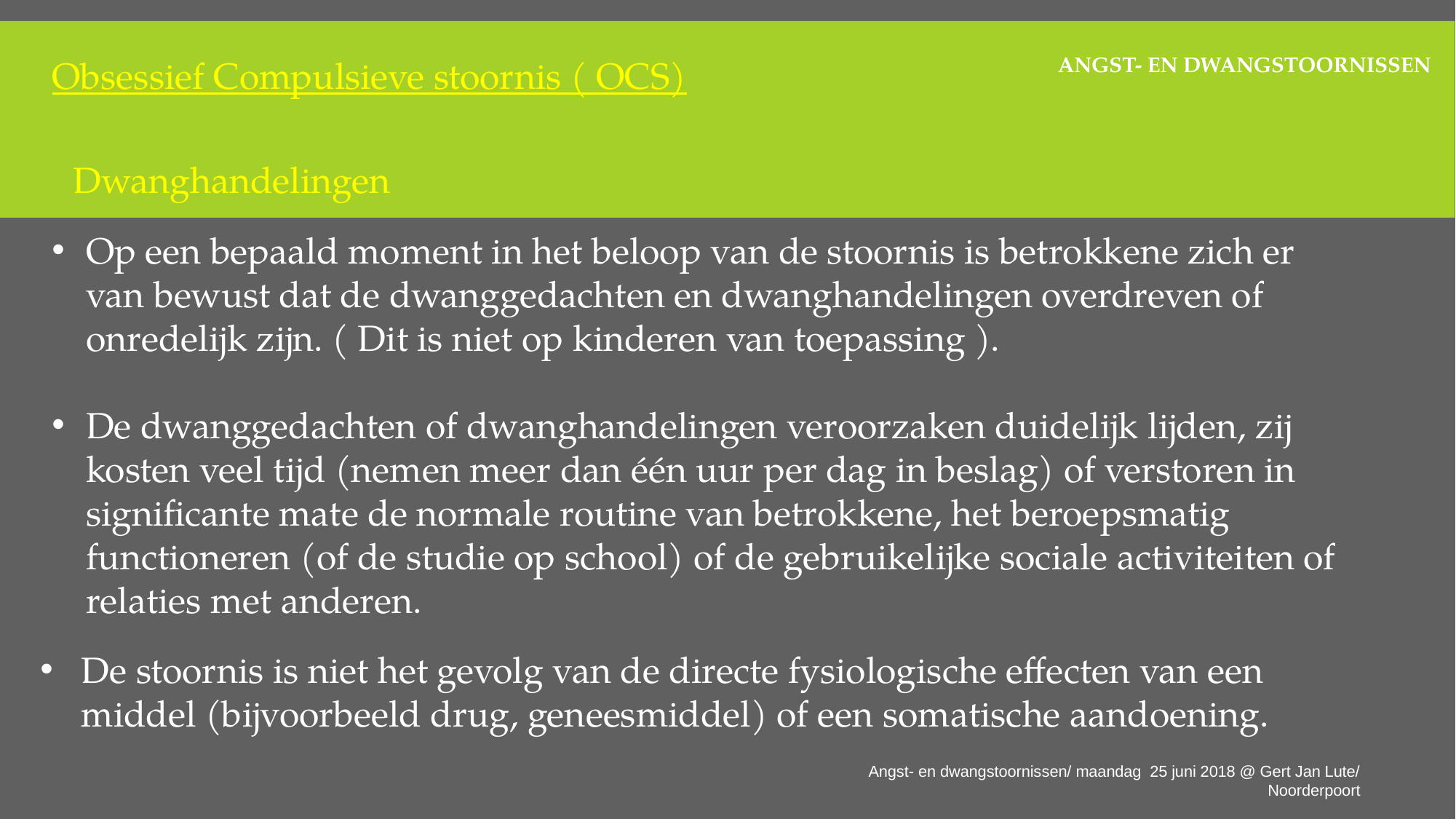

# Angst- en dwangstoornissen
Obsessief Compulsieve stoornis ( OCS)
Dwanghandelingen
Op een bepaald moment in het beloop van de stoornis is betrokkene zich er van bewust dat de dwanggedachten en dwanghandelingen overdreven of onredelijk zijn. ( Dit is niet op kinderen van toepassing ).

De dwanggedachten of dwanghandelingen veroorzaken duidelijk lijden, zij kosten veel tijd (nemen meer dan één uur per dag in beslag) of verstoren in significante mate de normale routine van betrokkene, het beroepsmatig functioneren (of de studie op school) of de gebruikelijke sociale activiteiten of relaties met anderen.

De stoornis is niet het gevolg van de directe fysiologische effecten van een middel (bijvoorbeeld drug, geneesmiddel) of een somatische aandoening.
Angst- en dwangstoornissen/ maandag  25 juni 2018 @ Gert Jan Lute/ Noorderpoort